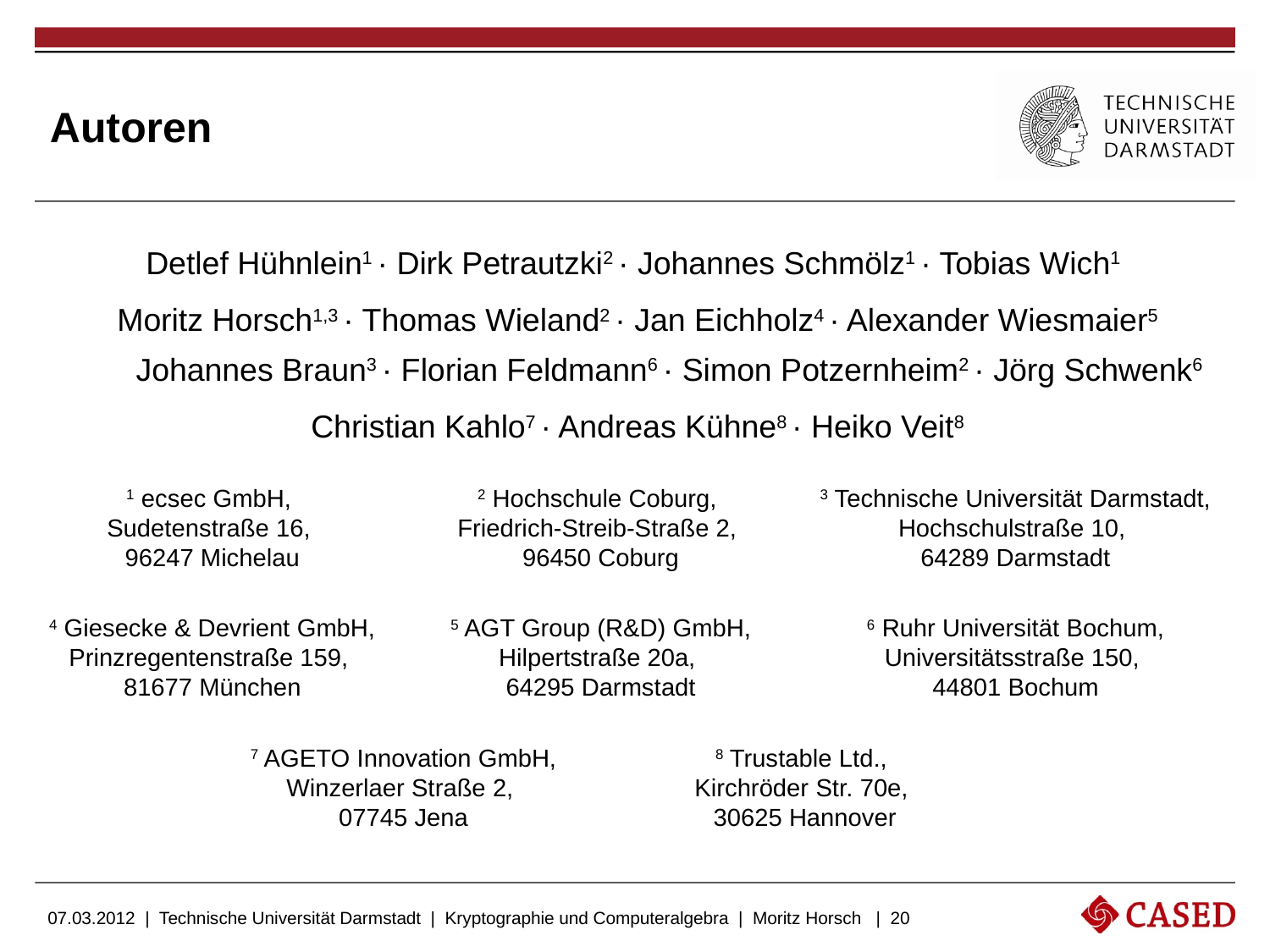

# Autoren
Detlef Hühnlein1 · Dirk Petrautzki2 · Johannes Schmölz1 · Tobias Wich1
Moritz Horsch1,3 · Thomas Wieland2 · Jan Eichholz4 · Alexander Wiesmaier5 Johannes Braun3 · Florian Feldmann6 · Simon Potzernheim2 · Jörg Schwenk6
Christian Kahlo7 · Andreas Kühne8 · Heiko Veit8
1 ecsec GmbH,
Sudetenstraße 16,
96247 Michelau
2 Hochschule Coburg,
Friedrich-Streib-Straße 2,
96450 Coburg
3 Technische Universität Darmstadt, Hochschulstraße 10,
64289 Darmstadt
4 Giesecke & Devrient GmbH, Prinzregentenstraße 159,
81677 München
5 AGT Group (R&D) GmbH, Hilpertstraße 20a,
64295 Darmstadt
6 Ruhr Universität Bochum, Universitätsstraße 150,
44801 Bochum
7 AGETO Innovation GmbH, Winzerlaer Straße 2,
07745 Jena

8 Trustable Ltd.,
Kirchröder Str. 70e,
30625 Hannover